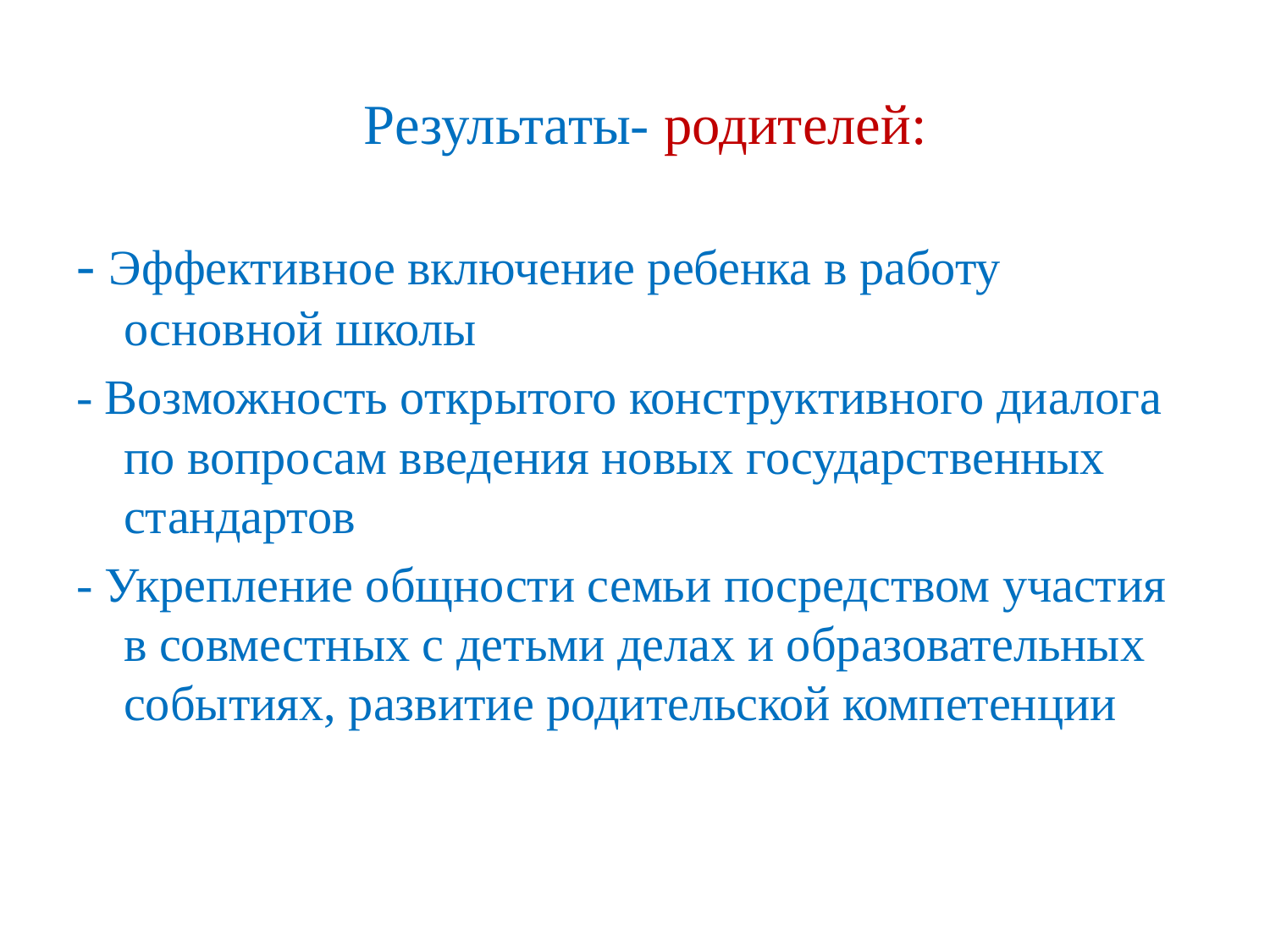

- Эффективное включение ребенка в работу основной школы
- Возможность открытого конструктивного диалога по вопросам введения новых государственных стандартов
- Укрепление общности семьи посредством участия в совместных с детьми делах и образовательных событиях, развитие родительской компетенции
Результаты- родителей: